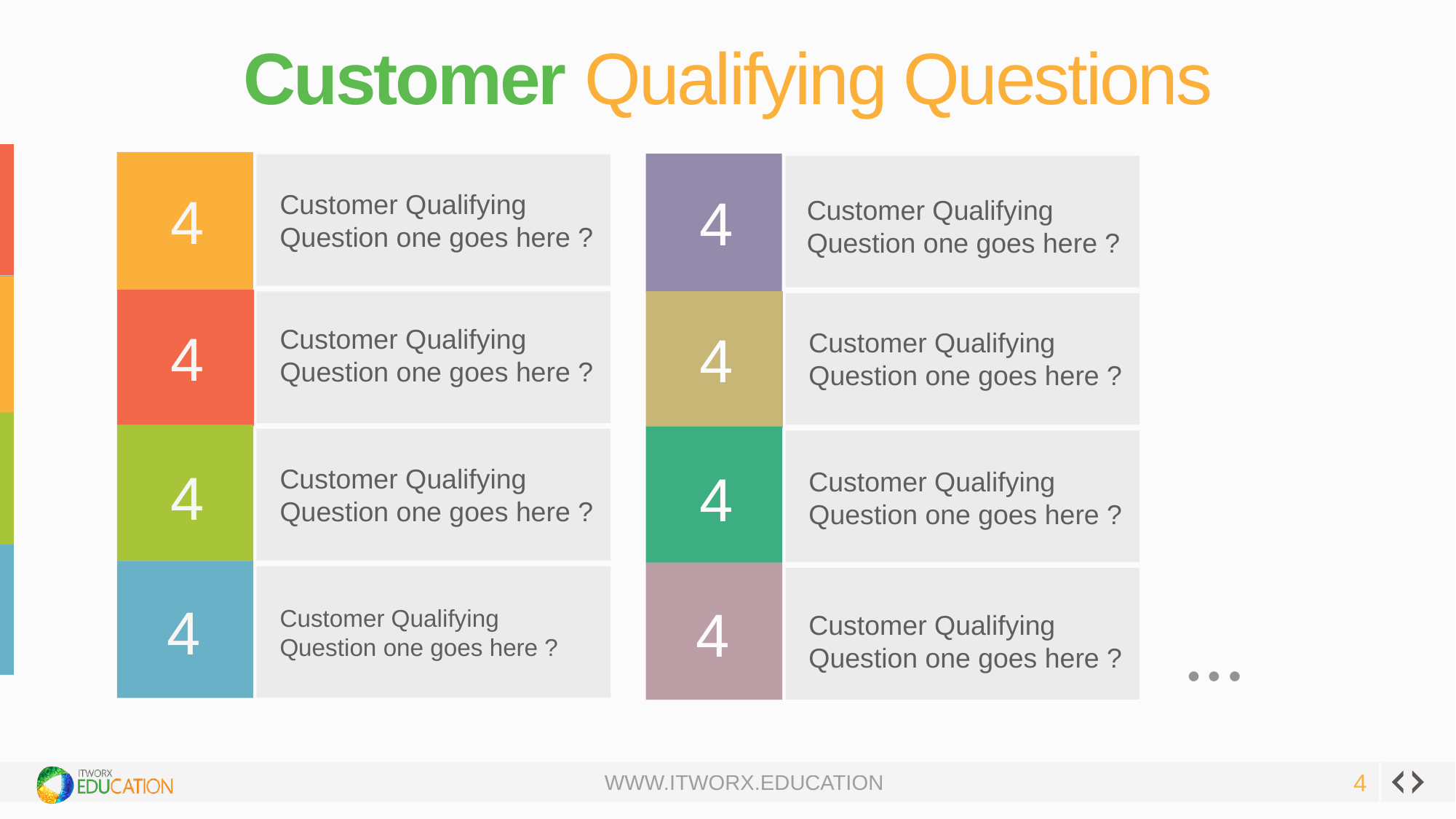

# Customer Qualifying Questions

4

4

4

4

Customer Qualifying Question one goes here ?

Customer Qualifying Question one goes here ?

Customer Qualifying Question one goes here ?

Customer Qualifying Question one goes here ?

4

4

4

4

Customer Qualifying Question one goes here ?

Customer Qualifying Question one goes here ?

Customer Qualifying Question one goes here ?

Customer Qualifying Question one goes here ?
…
4